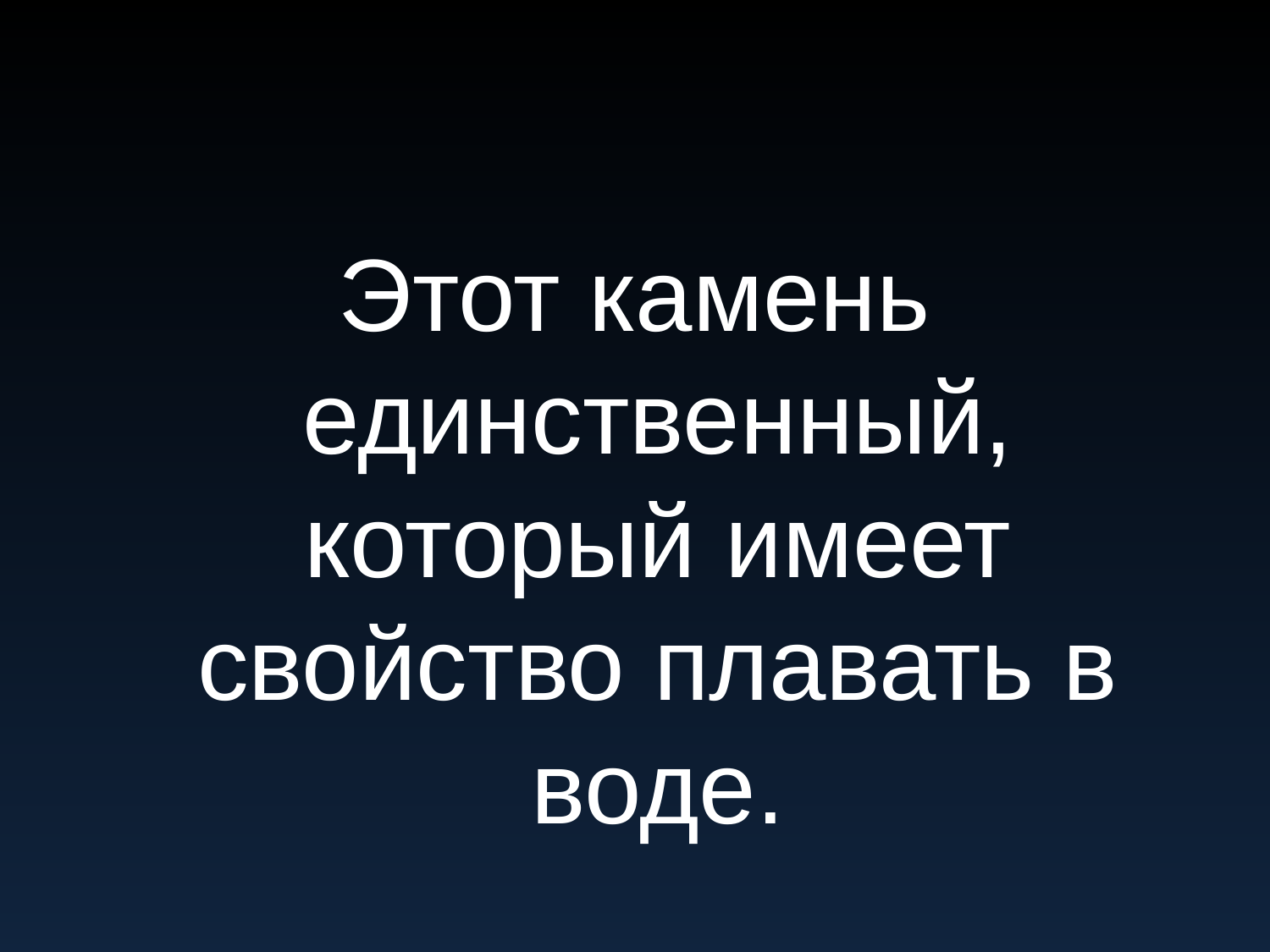

#
Этот камень единственный, который имеет свойство плавать в воде.